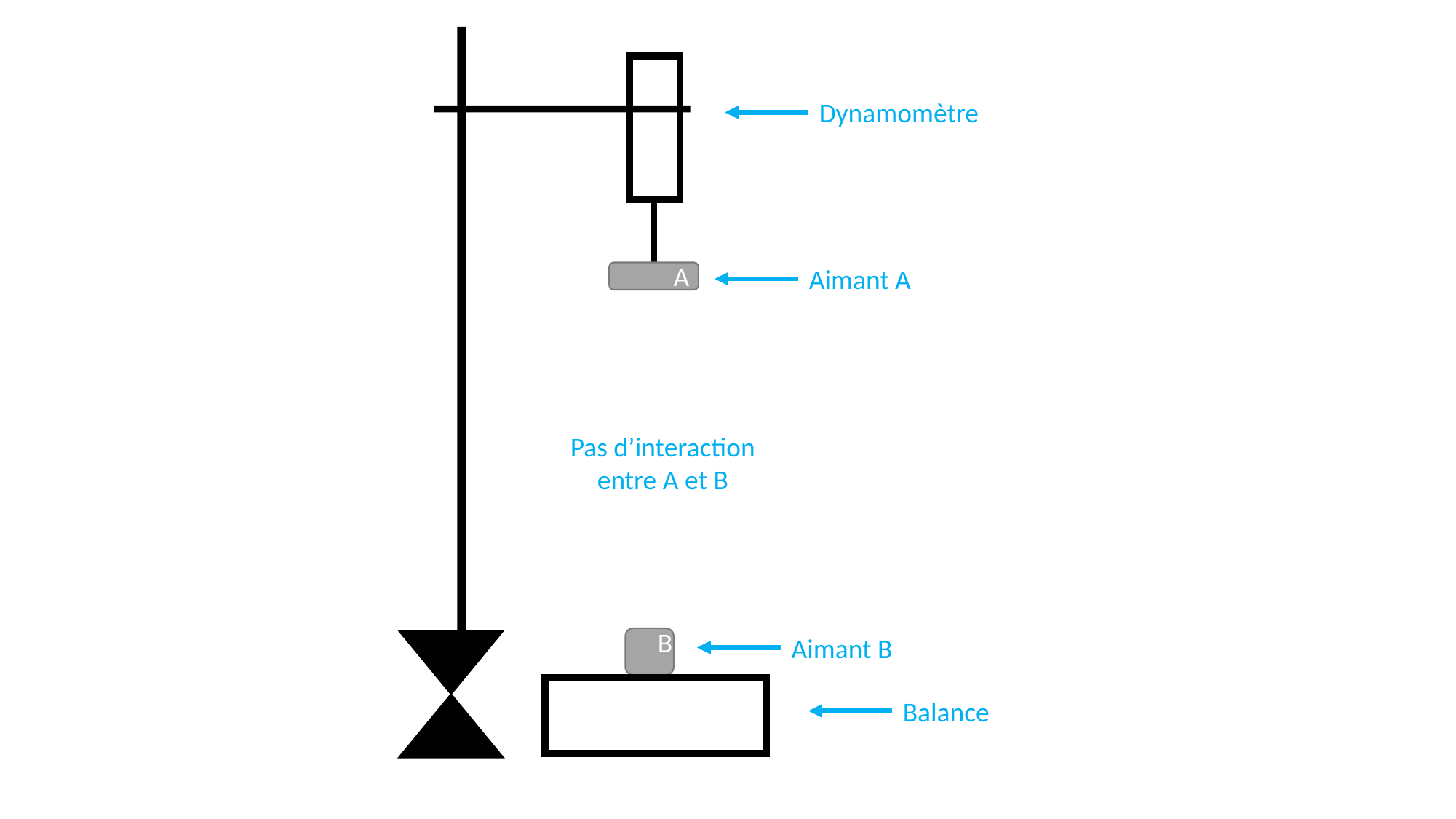

Dynamomètre

A
Aimant A

Pas d’interaction entre A et B
B
Aimant B

Balance